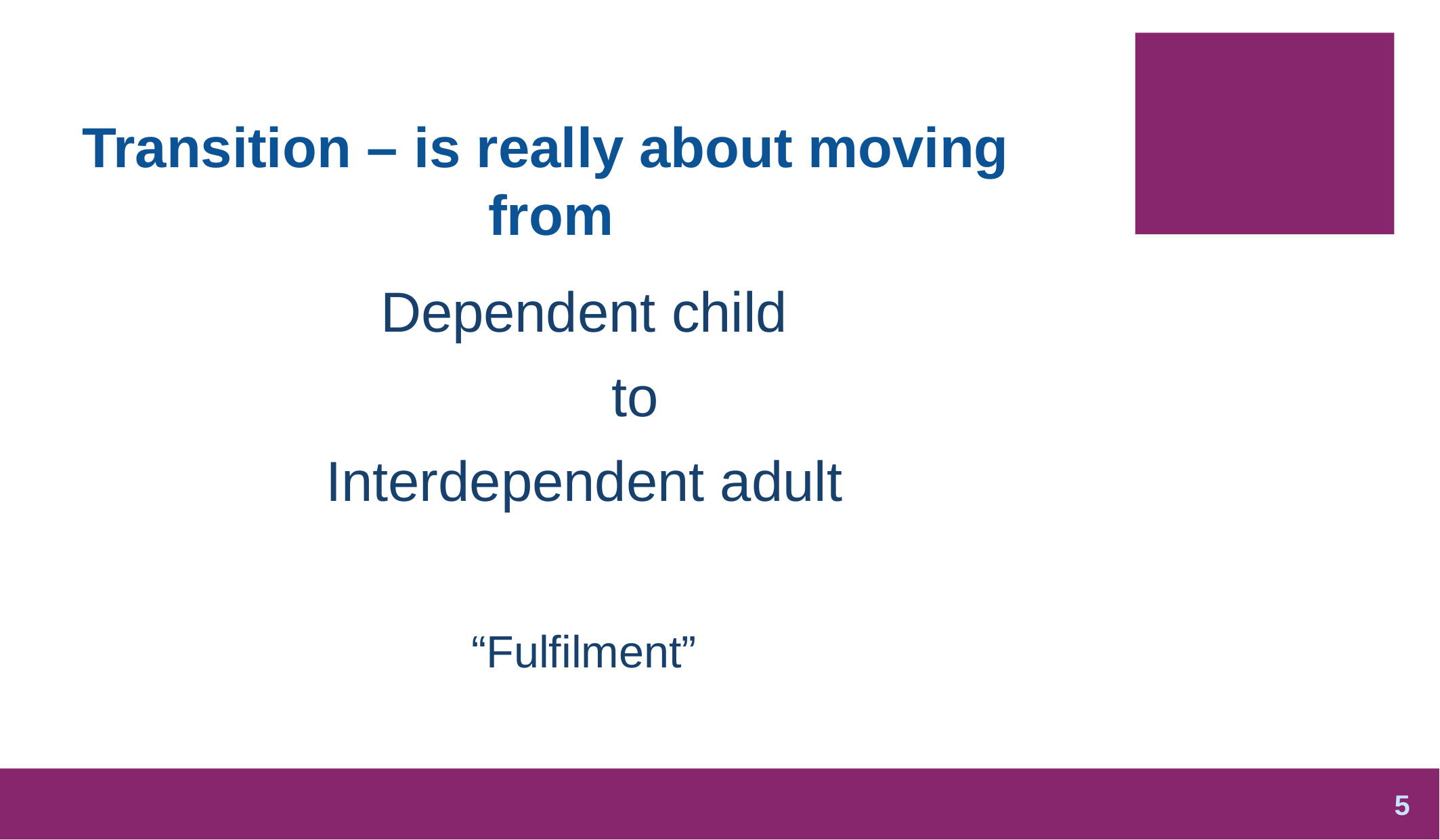

# Transition – is really about moving from
Dependent child
	to
Interdependent adult

“Fulfilment”

5